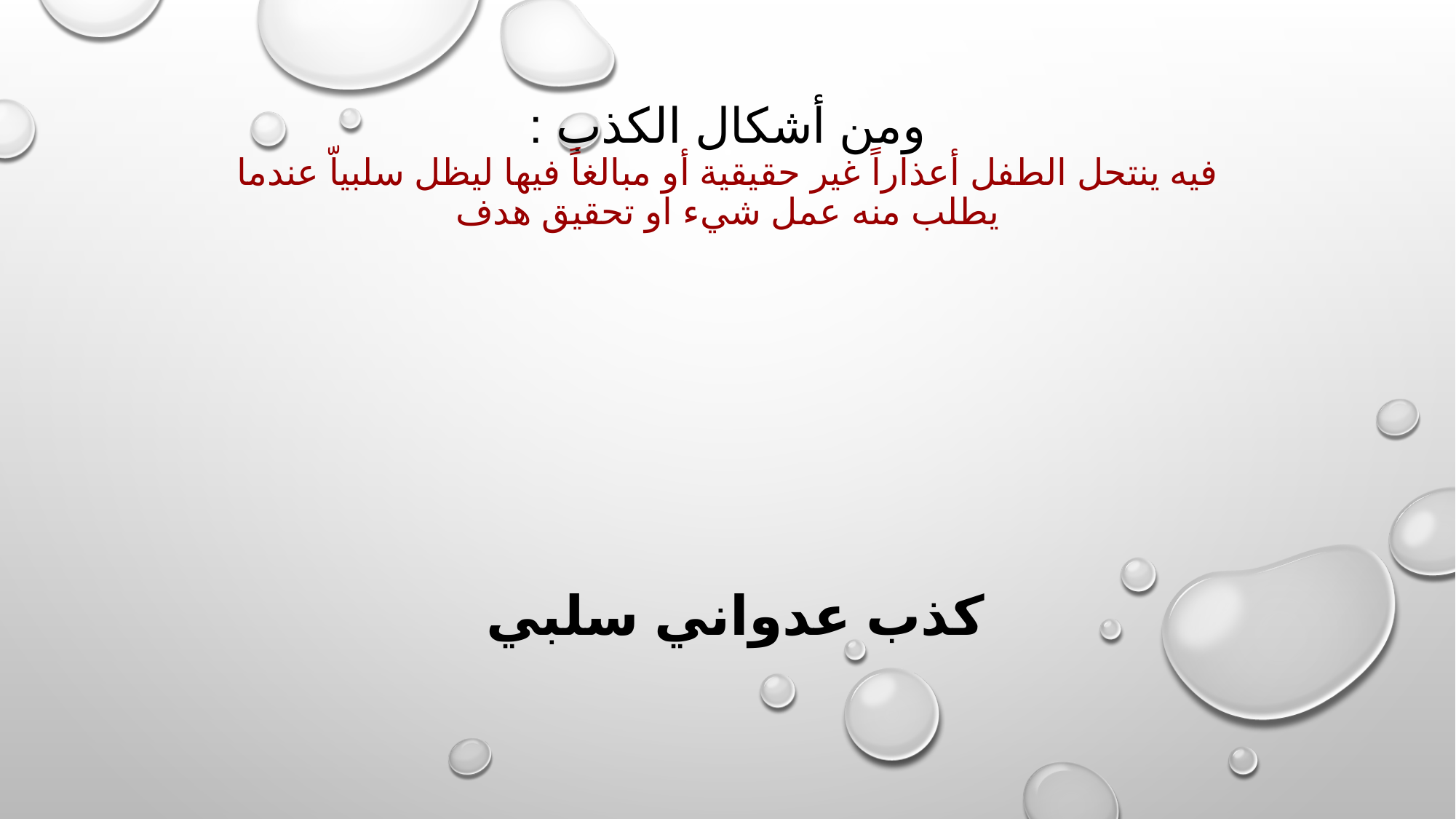

# ومن أشكال الكذب : فيه ينتحل الطفل أعذاراً غير حقيقية أو مبالغاً فيها ليظل سلبياّ عندما يطلب منه عمل شيء او تحقيق هدف
كذب عدواني سلبي